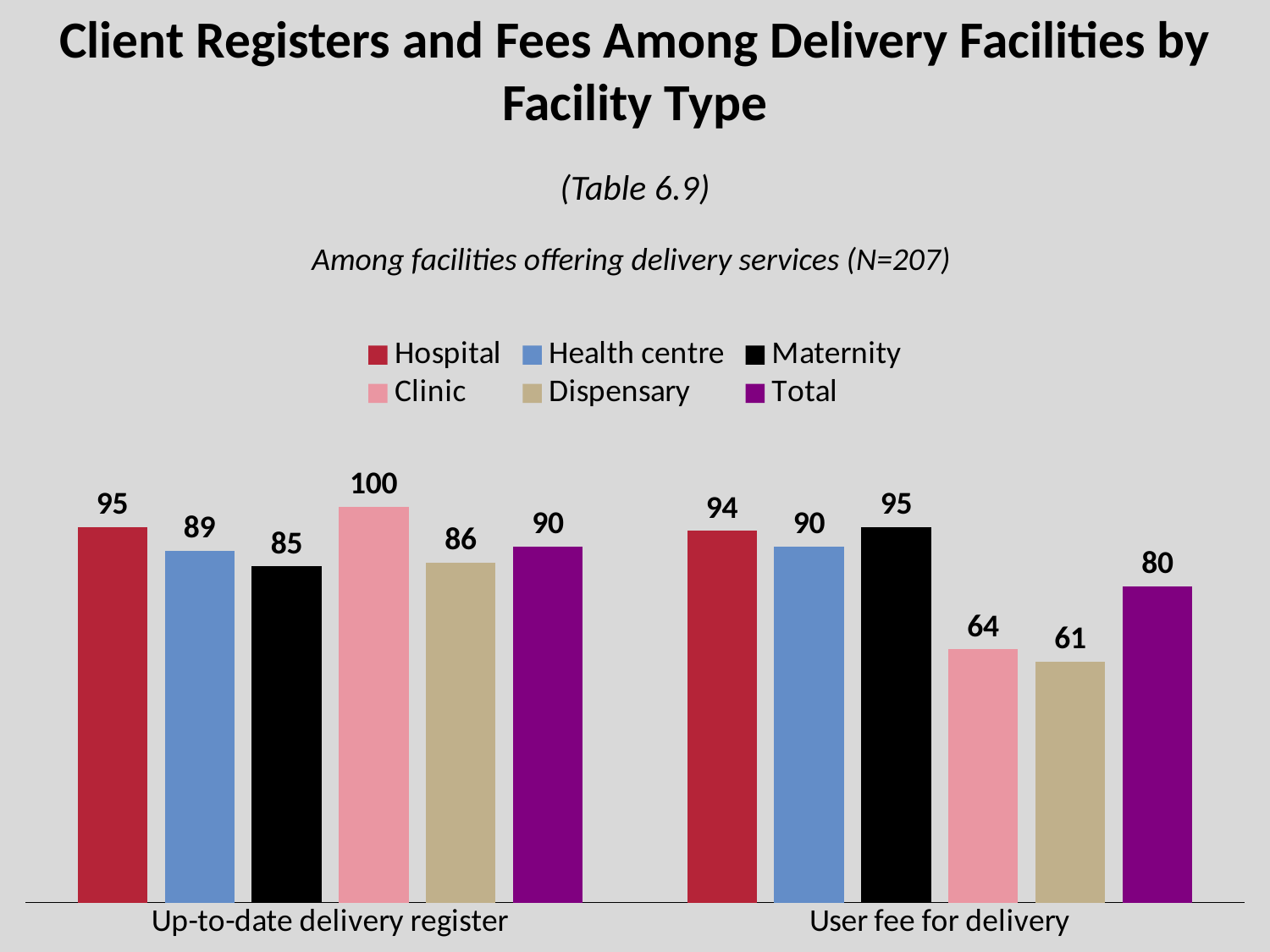

# Client Registers and Fees Among Delivery Facilities by Facility Type
(Table 6.9)
Among facilities offering delivery services (N=207)

### Chart

| Category | Hospital | Health centre | Maternity | Clinic | Dispensary | Total |
|---|---|---|---|---|---|---|
| Up-to-date delivery register | 95.0 | 89.0 | 85.0 | 100.0 | 86.0 | 90.0 |
| User fee for delivery | 94.0 | 90.0 | 95.0 | 64.0 | 61.0 | 80.0 |